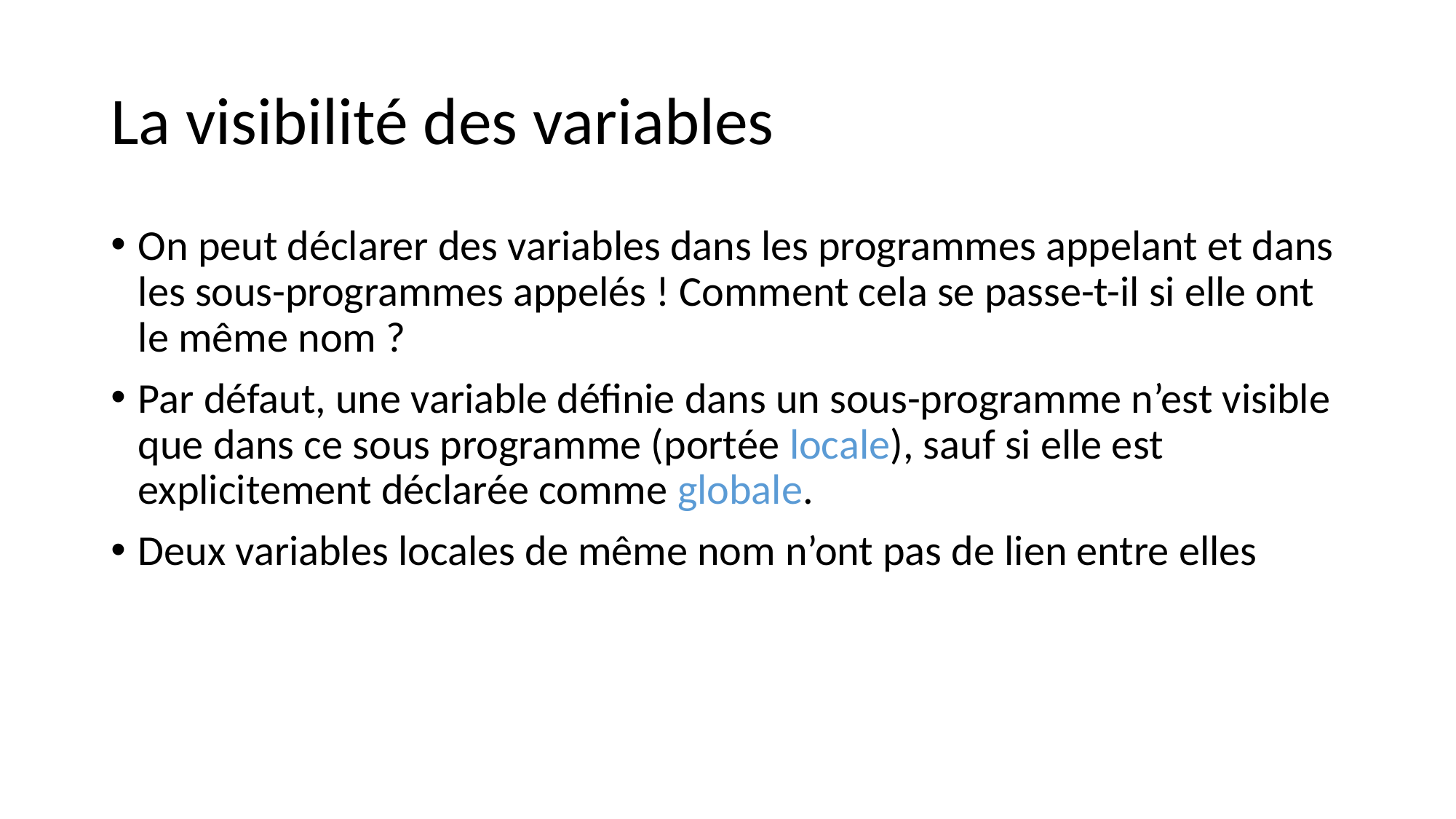

# La visibilité des variables
On peut déclarer des variables dans les programmes appelant et dans les sous-programmes appelés ! Comment cela se passe-t-il si elle ont le même nom ?
Par défaut, une variable définie dans un sous-programme n’est visible que dans ce sous programme (portée locale), sauf si elle est explicitement déclarée comme globale.
Deux variables locales de même nom n’ont pas de lien entre elles